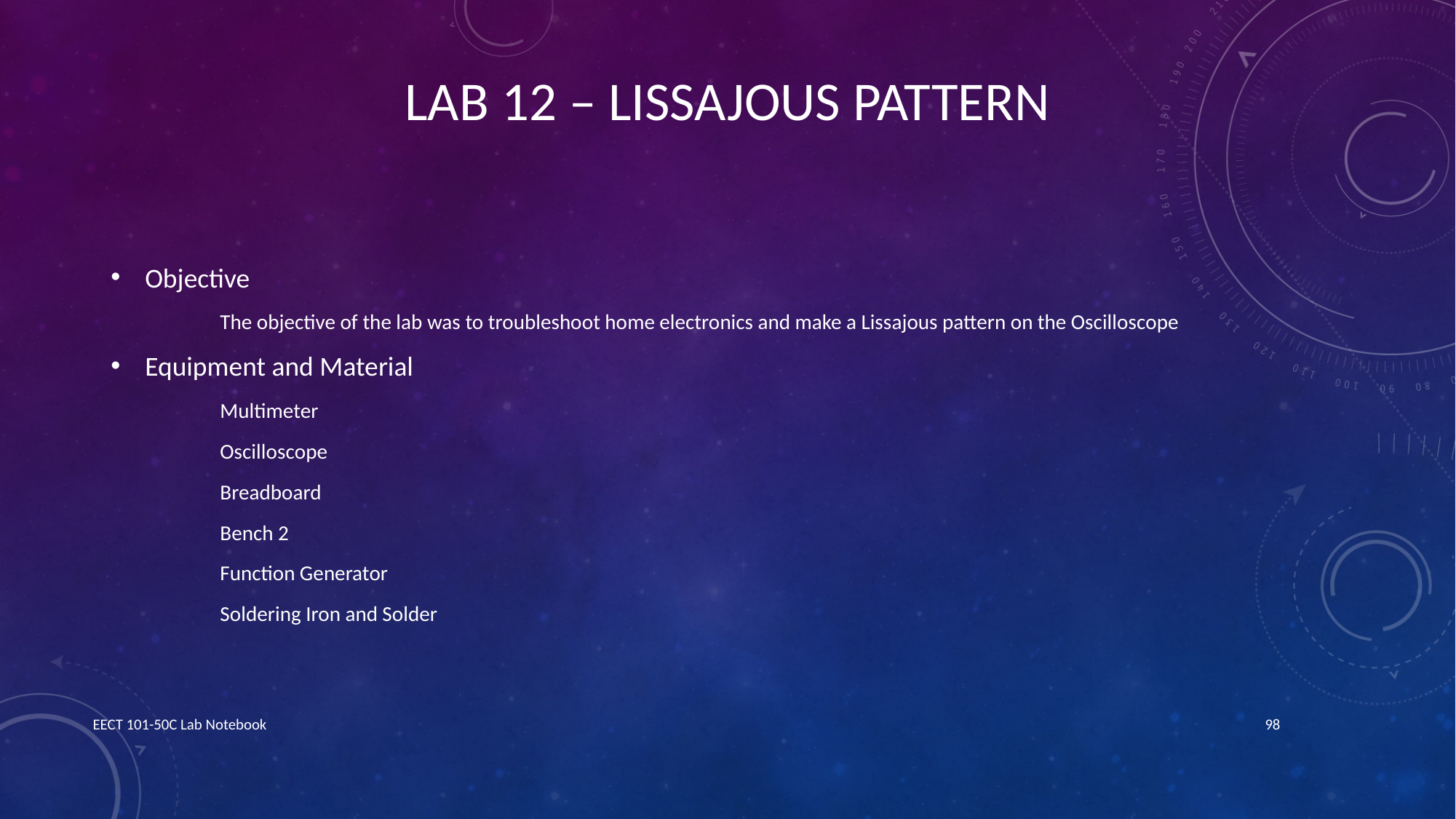

# Lab 12 – Lissajous Pattern
Objective
The objective of the lab was to troubleshoot home electronics and make a Lissajous pattern on the Oscilloscope
Equipment and Material
Multimeter
Oscilloscope
Breadboard
Bench 2
Function Generator
Soldering Iron and Solder
EECT 101-50C Lab Notebook
98